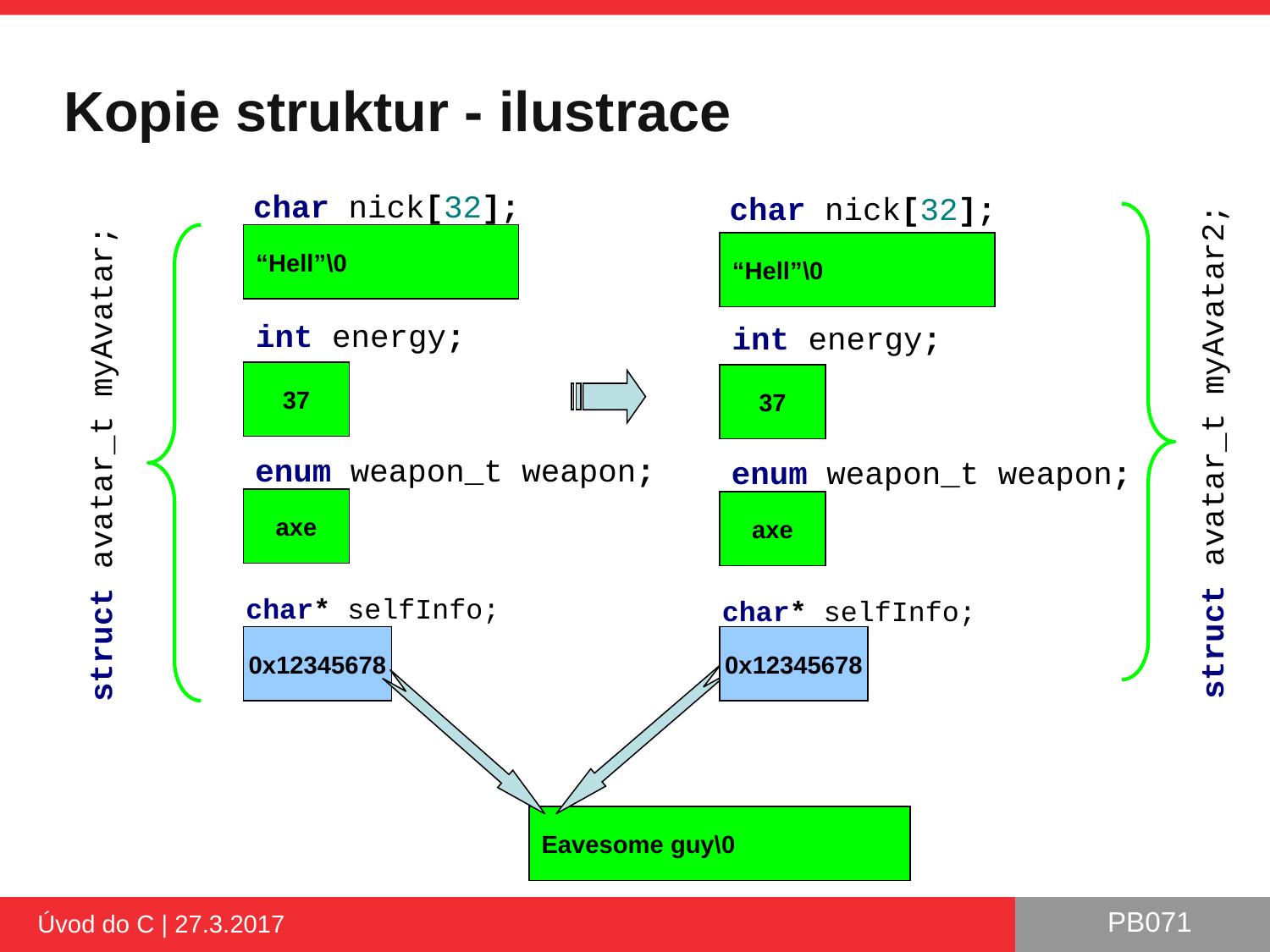

# Kopie struktur - ilustrace
char nick[32];
char nick[32];

“Hell”\0
“Hell”\0
int energy;
int energy;
37
37

struct avatar_t myAvatar2;
struct avatar_t myAvatar;
enum weapon_t weapon;
enum weapon_t weapon;
axe
axe
char* selfInfo;
char* selfInfo;
0x12345678
0x12345678

Eavesome guy\0
Úvod do C | 27.3.2017